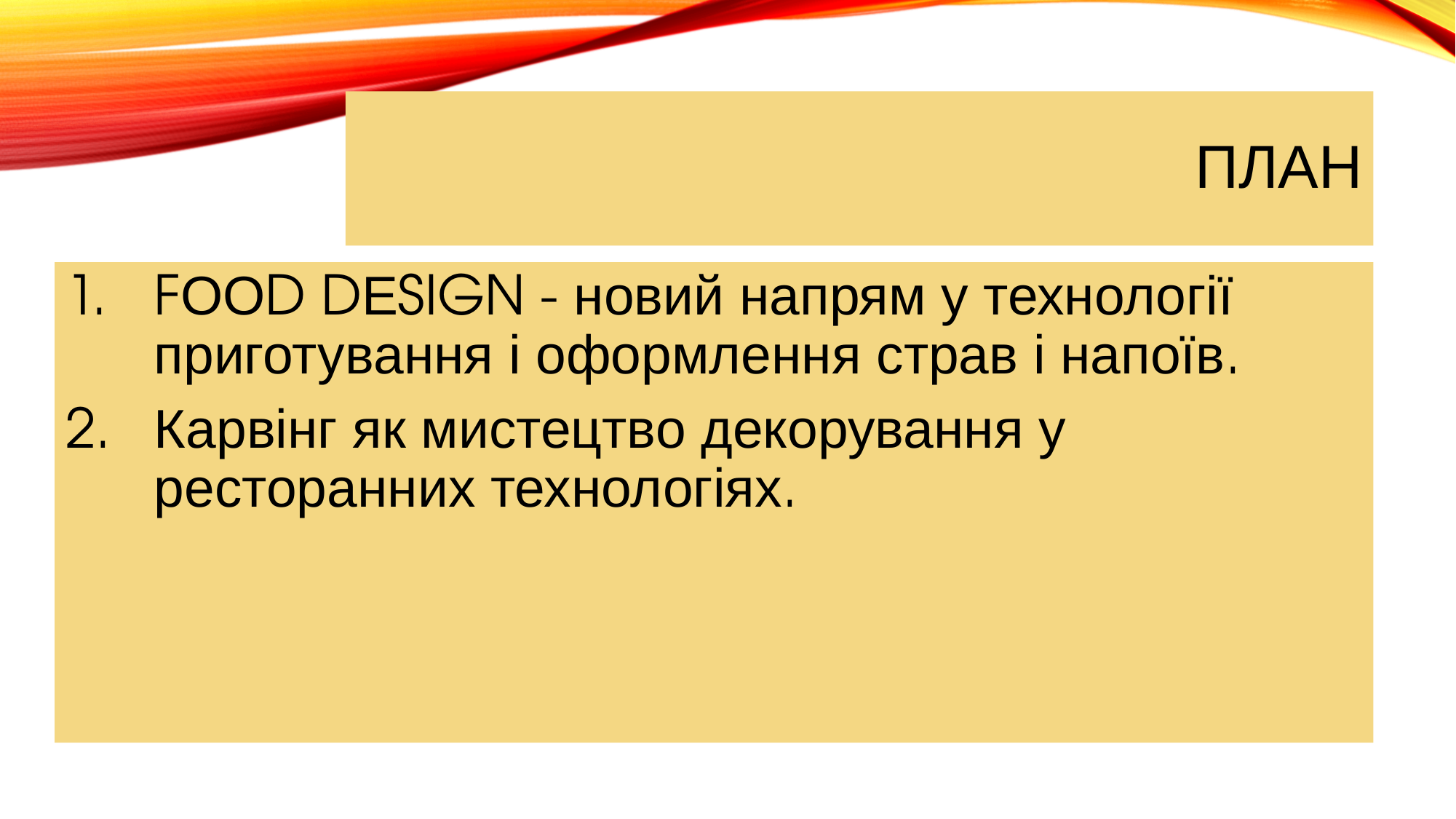

# ПЛАН
FООD DЕSIGN - новий напрям у технології приготування і оформлення страв і напоїв.
Карвінг як мистецтво декорування у ресторанних технологіях.